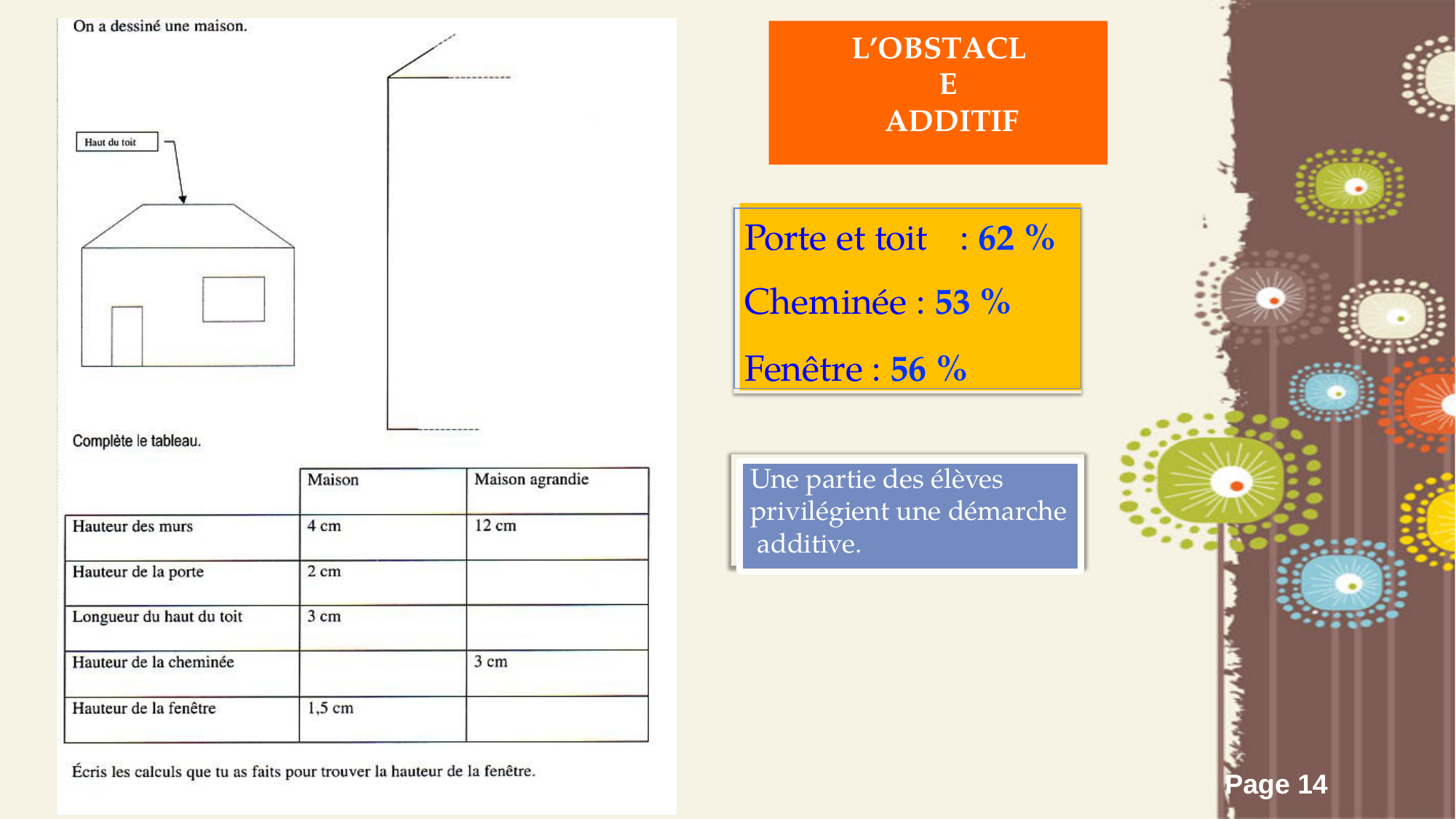

# L’OBSTACLE  ADDITIF

Porte et toit	: 62 %
Cheminée : 53 %
Fenêtre : 56 %

Une partie des élèves  privilégient une démarche  additive.

Roland Charnay - 2017